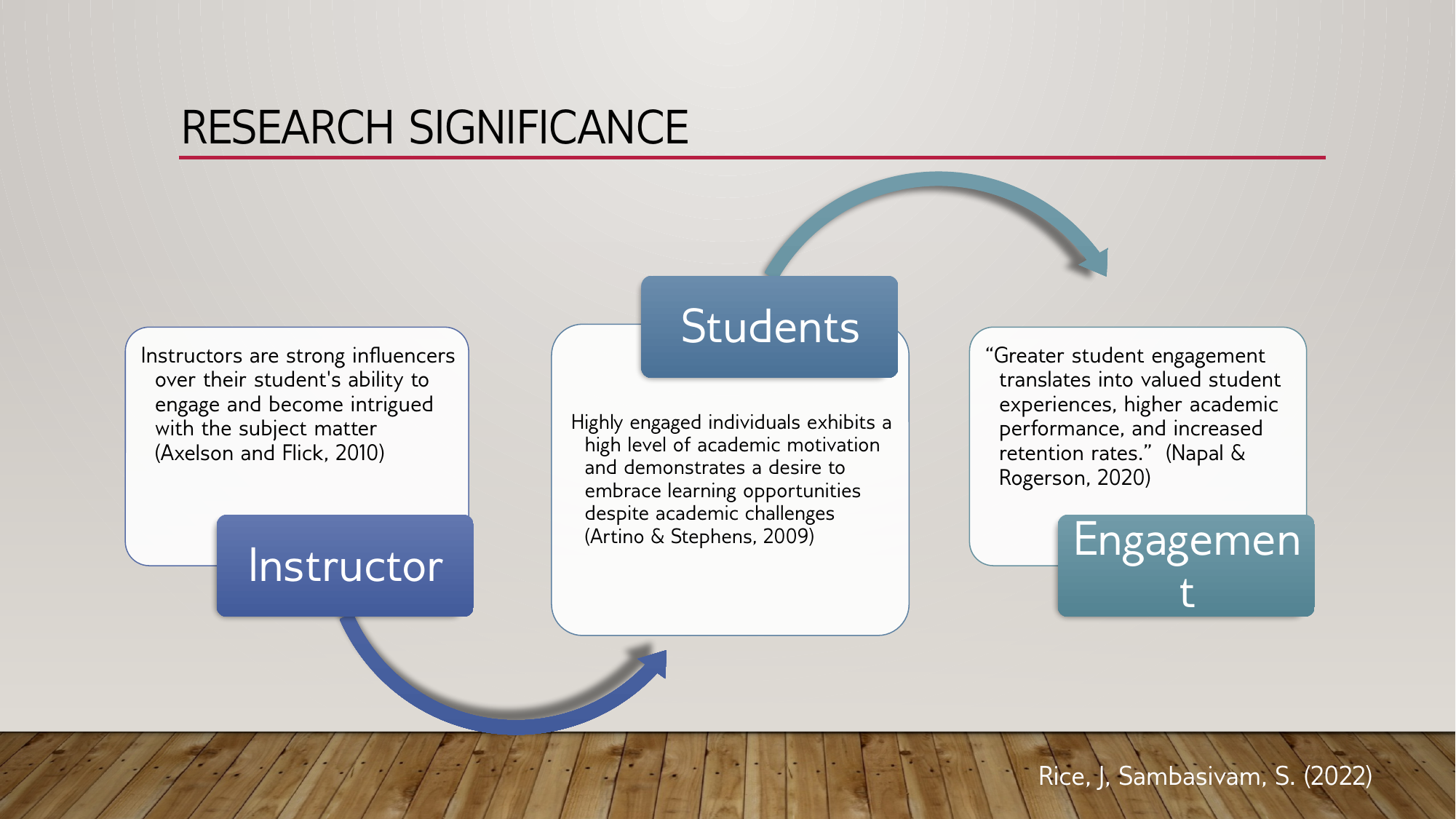

# Research Significance
Instructors are strong influencers over their student's ability to engage and become intrigued with the subject matter  (Axelson and Flick, 2010)

Instructor
Highly engaged individuals exhibits a high level of academic motivation and demonstrates a desire to embrace learning opportunities despite academic challenges (Artino & Stephens, 2009)
Students
“Greater student engagement translates into valued student experiences, higher academic performance, and increased retention rates.”  (Napal & Rogerson, 2020)
Engagement
Rice, J, Sambasivam, S. (2022)